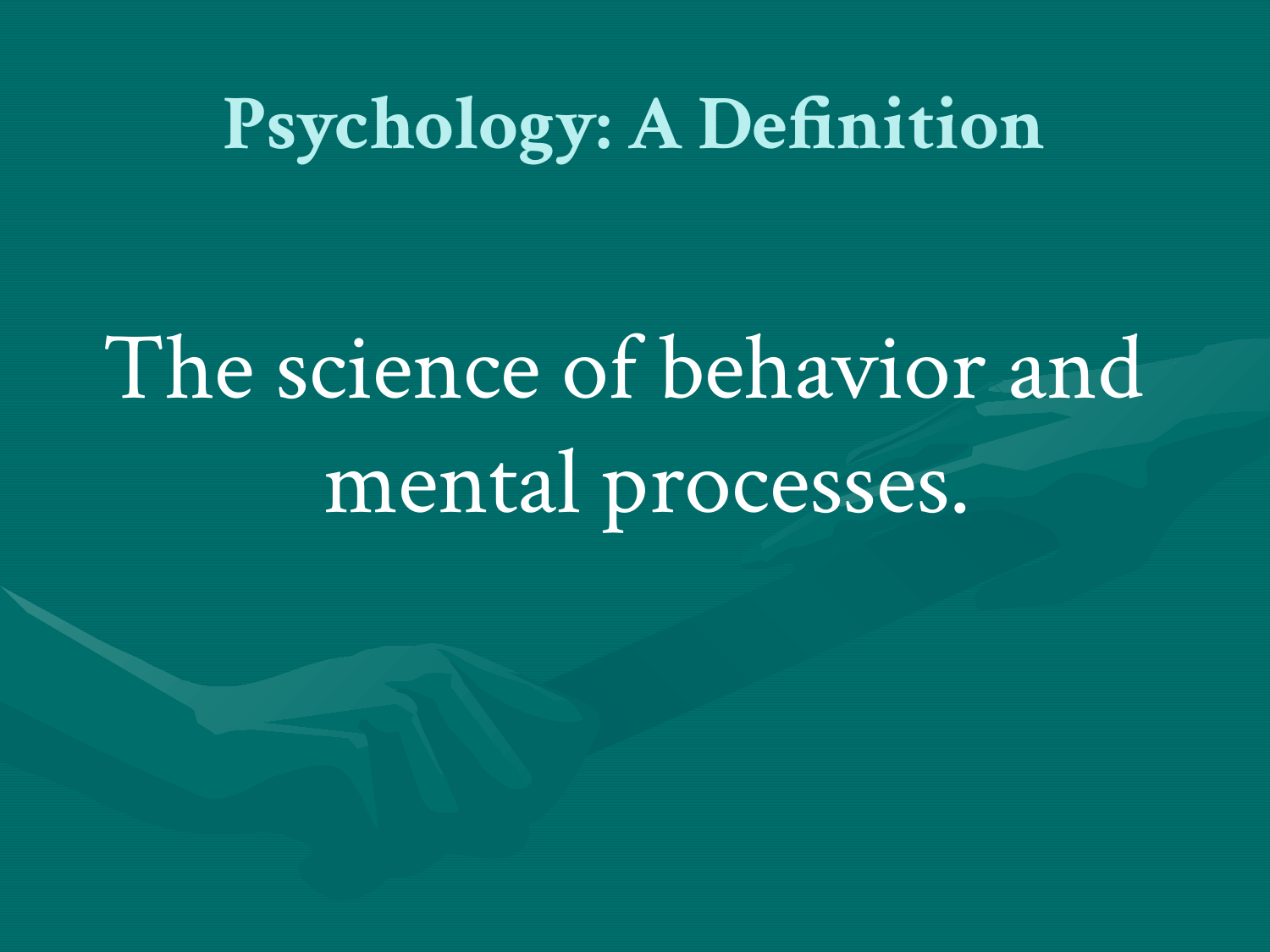

# Psychology: A Definition
The science of behavior and mental processes.